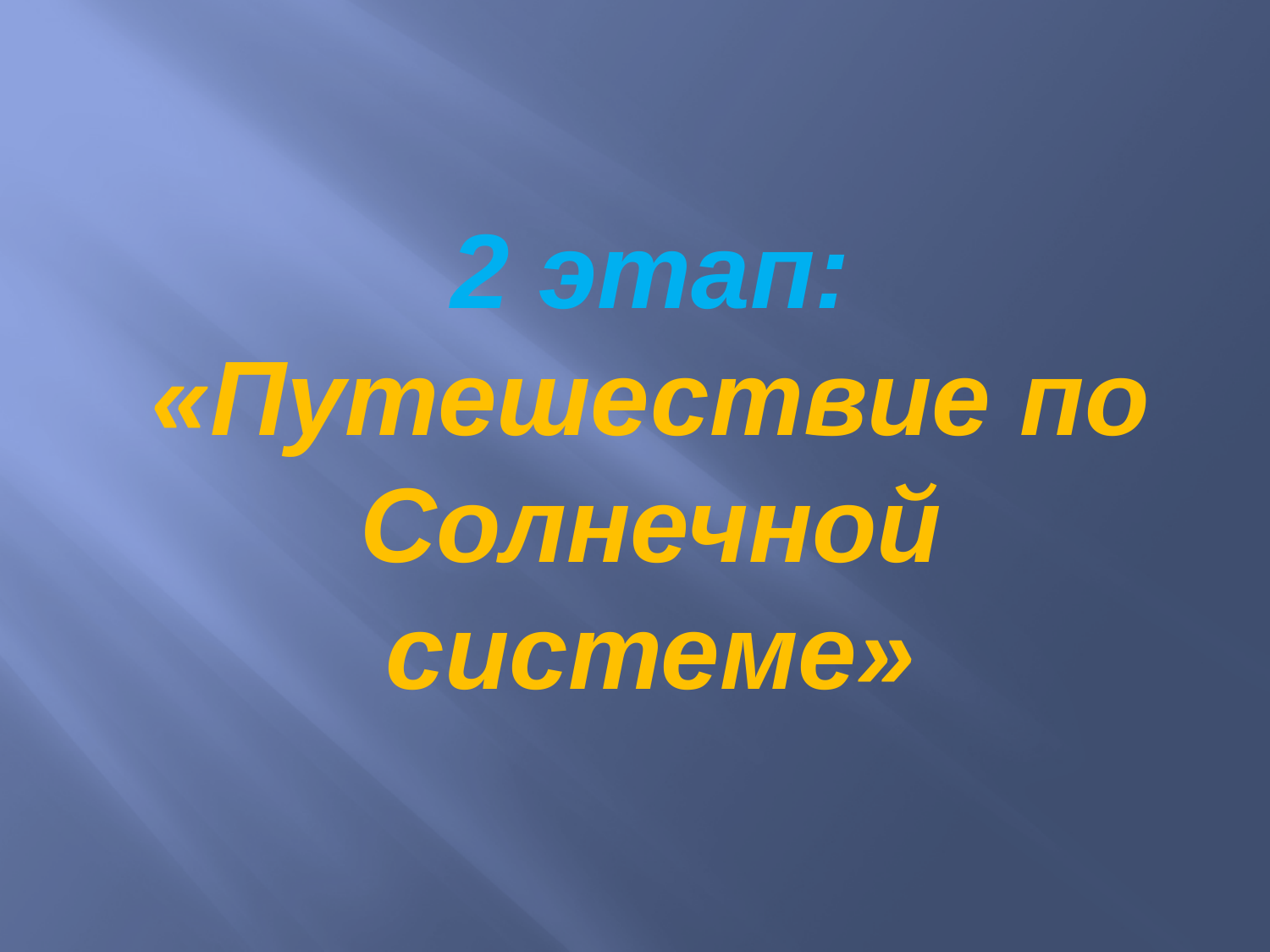

# 2 этап: «Путешествие по Солнечной системе»